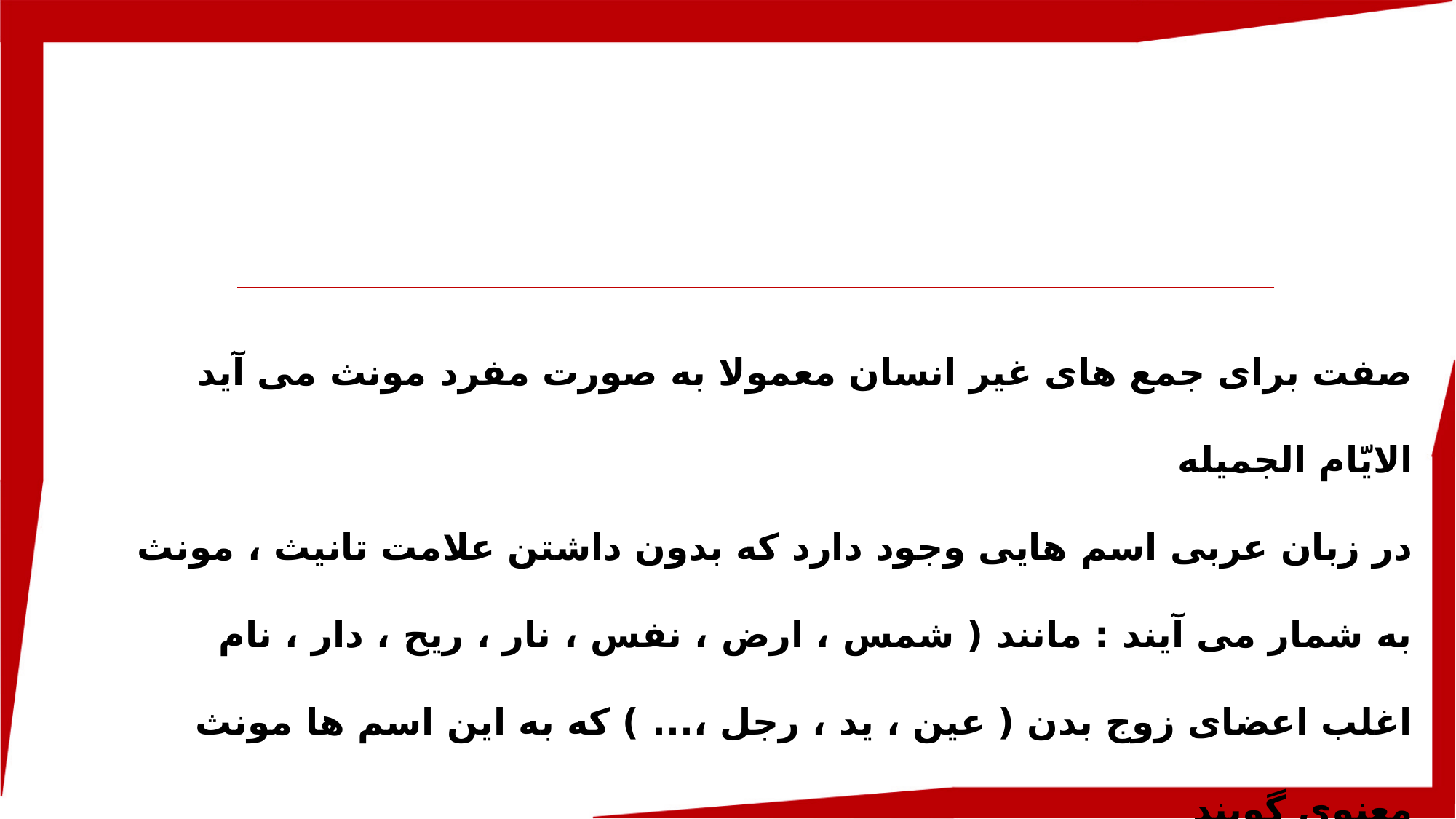

صفت برای جمع های غیر انسان معمولا به صورت مفرد مونث می آید
الایّام الجمیله
در زبان عربی اسم هایی وجود دارد که بدون داشتن علامت تانیث ، مونث به شمار می آیند : مانند ( شمس ، ارض ، نفس ، نار ، ریح ، دار ، نام اغلب اعضای زوج بدن ( عین ، ید ، رجل ،... ) که به این اسم ها مونث معنوی گویند